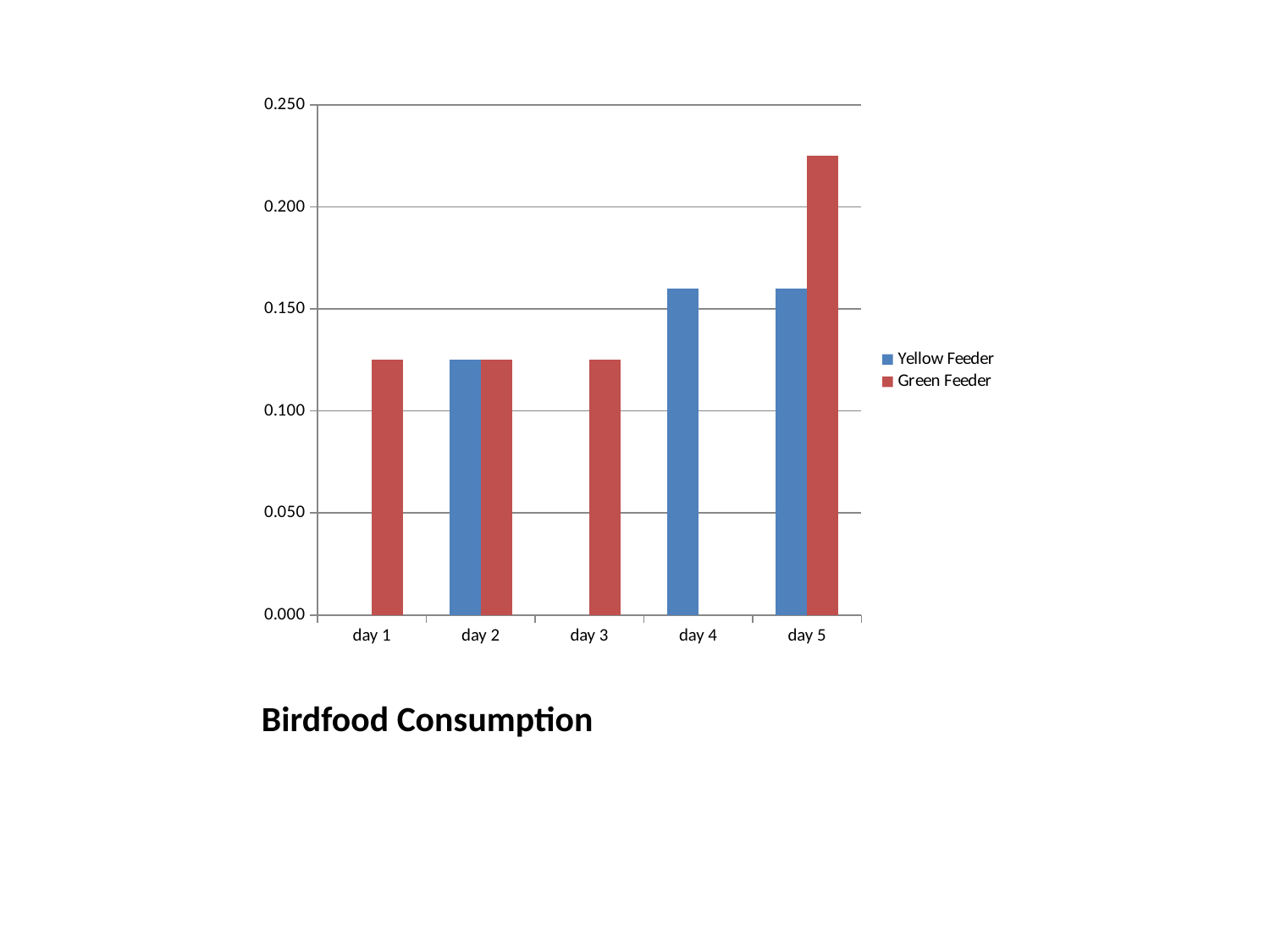

### Chart

| Category |  |  |
|---|---|---|
| day 1 | None | 0.125 |
| day 2 | 0.125 | 0.125 |
| day 3 | None | 0.125 |
| day 4 | 0.16 | None |
| day 5 | 0.16 | 0.225 |
# Birdfood Consumption